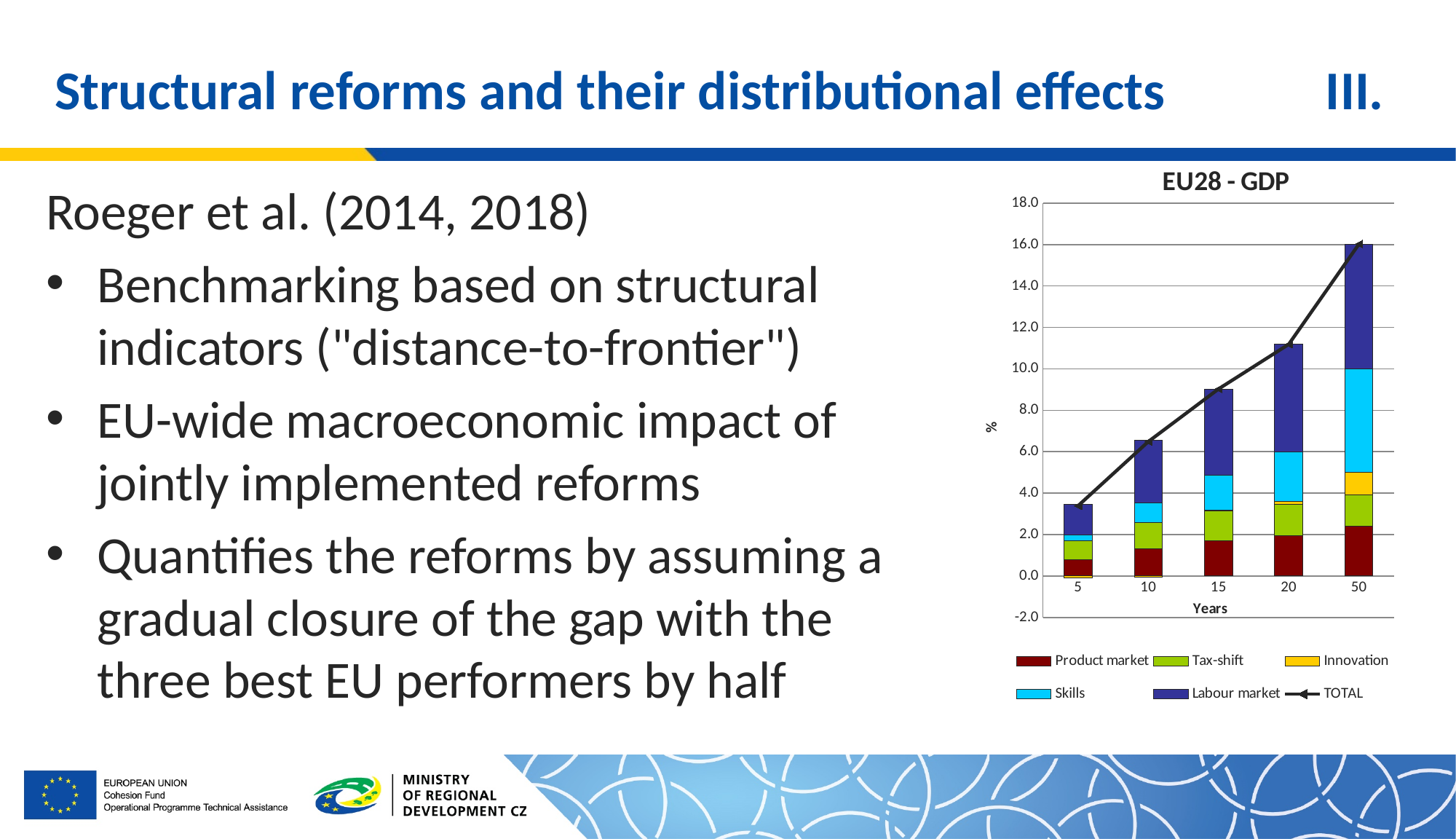

# Structural reforms and their distributional effects             III.

### Chart: EU28 - GDP

| Category | Product market | Tax-shift | Innovation | Skills | Labour market | TOTAL |
|---|---|---|---|---|---|---|
| 5 | 0.7964053952994246 | 0.887110527425017 | -0.0875236202896811 | 0.2816223039571294 | 1.5088388246019575 | 3.386453430993847 |
| 10 | 1.305344180188689 | 1.28641768953366 | -0.0620023503874877 | 0.9496907762801381 | 3.006942613074317 | 6.486392908689316 |
| 15 | 1.68555401995702 | 1.45218371595816 | 0.0262848288655149 | 1.682684278269366 | 4.181984304707847 | 9.028691147757907 |
| 20 | 1.932915077146322 | 1.51976329112935 | 0.149597023309475 | 2.387255320385535 | 5.196113265254809 | 11.185643977225492 |
| 50 | 2.414728285862082 | 1.49139572015542 | 1.08034675999485 | 5.02535084698097 | 6.012285911343053 | 16.024107524336376 |
Roeger et al. (2014, 2018)
Benchmarking based on structural indicators ("distance-to-frontier")
EU-wide macroeconomic impact of jointly implemented reforms
Quantifies the reforms by assuming a gradual closure of the gap with the three best EU performers by half